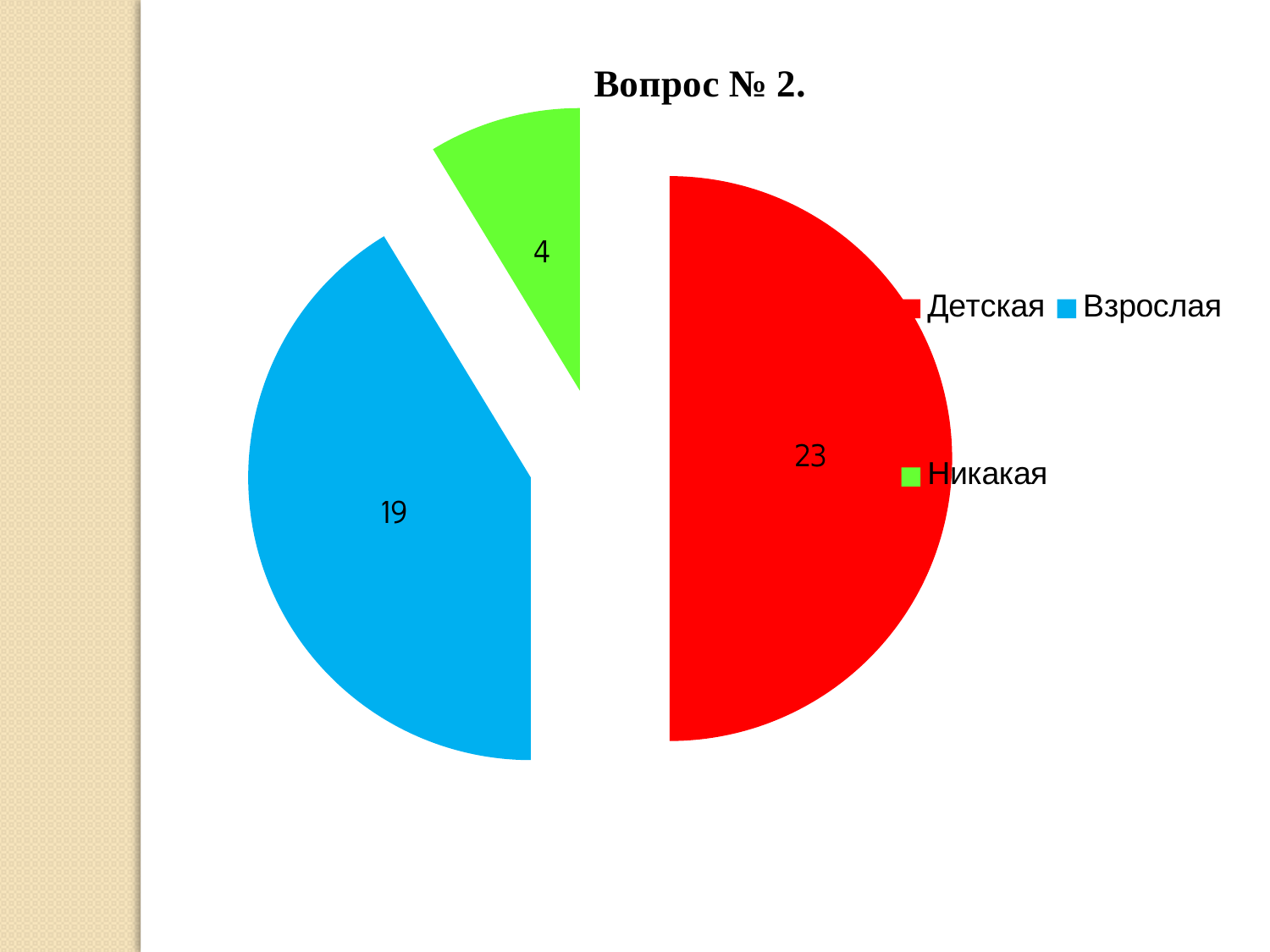

### Chart: Вопрос № 2.

| Category | Вопрос № 2. |
|---|---|
| Детская | 23.0 |
| Взрослая | 19.0 |
| Никакая | 4.0 |